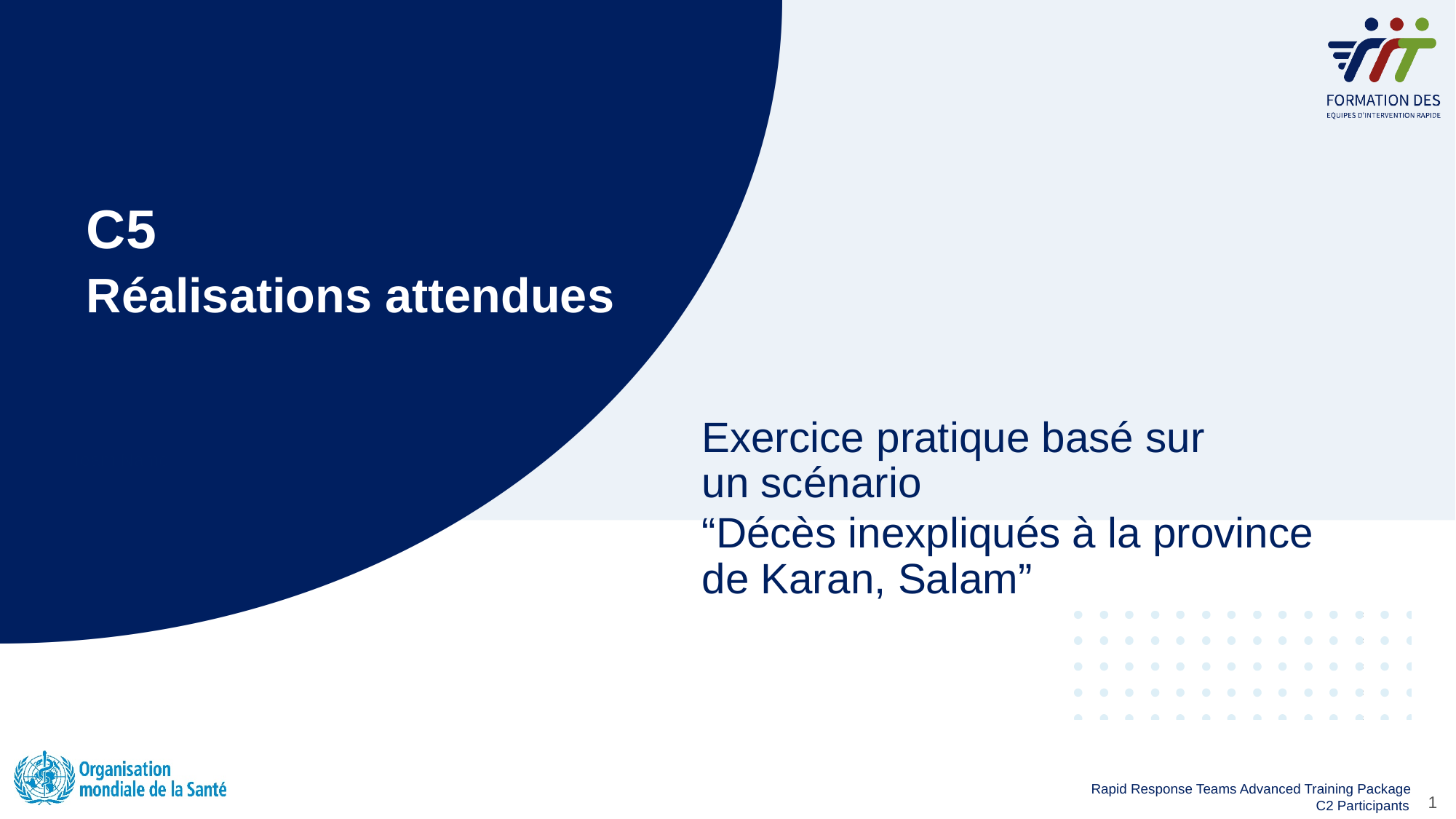

C5
Réalisations attendues

# Team Name
Exercice pratique basé sur un scénario
“Décès inexpliqués à la province de Karan, Salam”
1